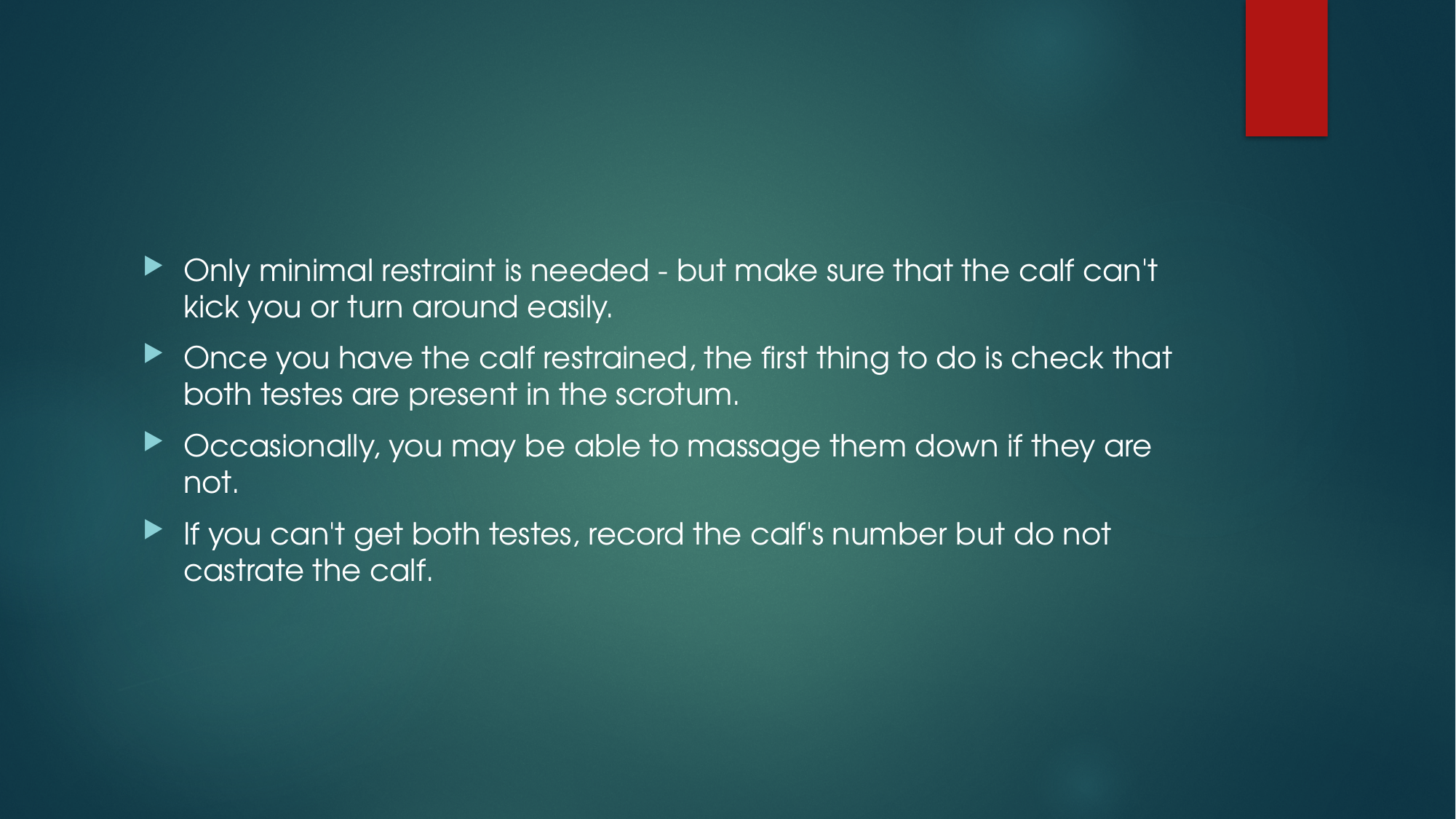

Only minimal restraint is needed - but make sure that the calf can't kick you or turn around easily.
Once you have the calf restrained, the first thing to do is check that both testes are present in the scrotum.
Occasionally, you may be able to massage them down if they are not.
If you can't get both testes, record the calf's number but do not castrate the calf.